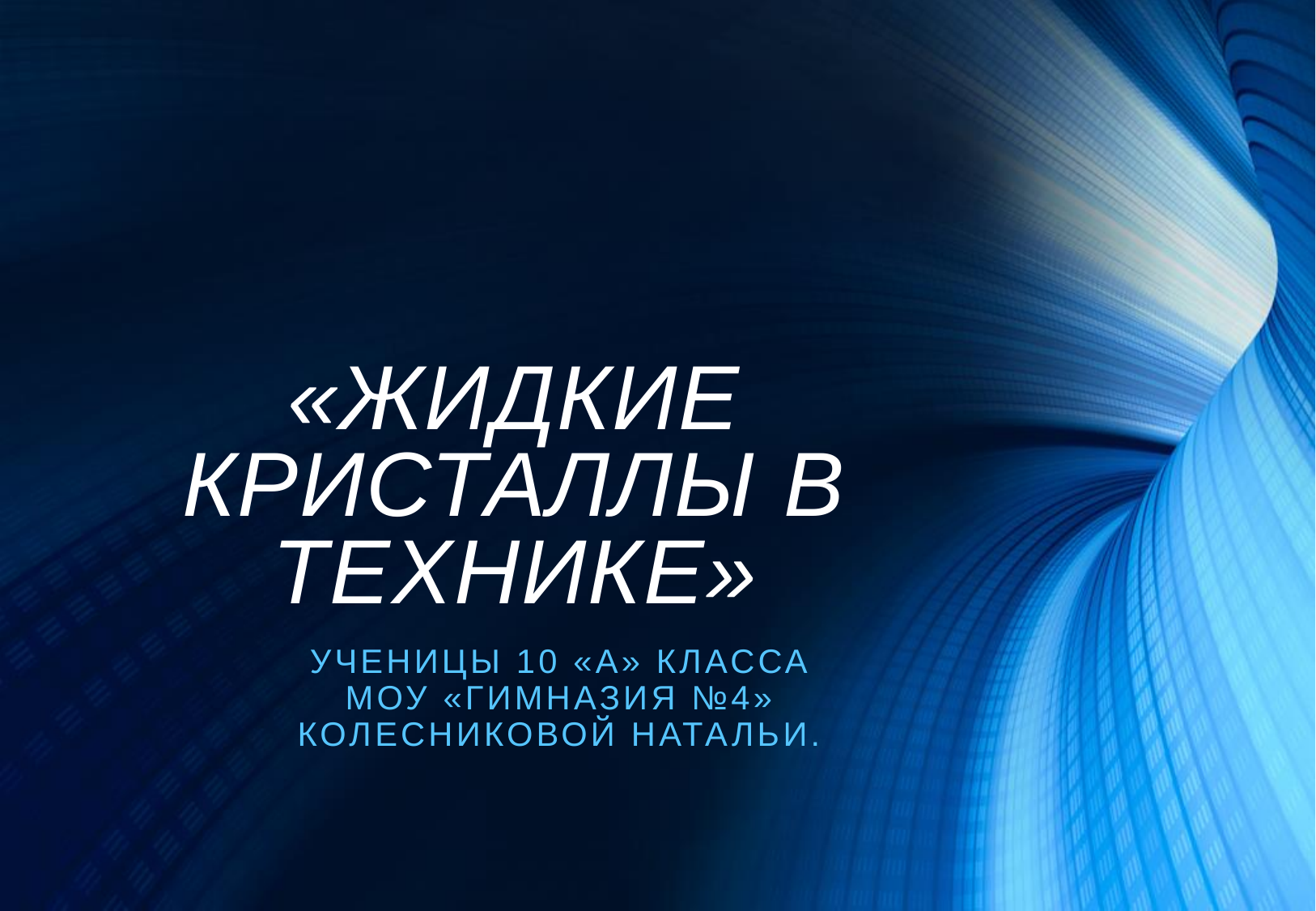

# «ЖИДКИЕ КРИСТАЛЛЫ В ТЕХНИКЕ»
Ученицы 10 «а» КЛАССА
МОУ «ГИМНАЗИЯ №4»
КОЛЕСНИКОВОЙ НАТАЛЬИ.